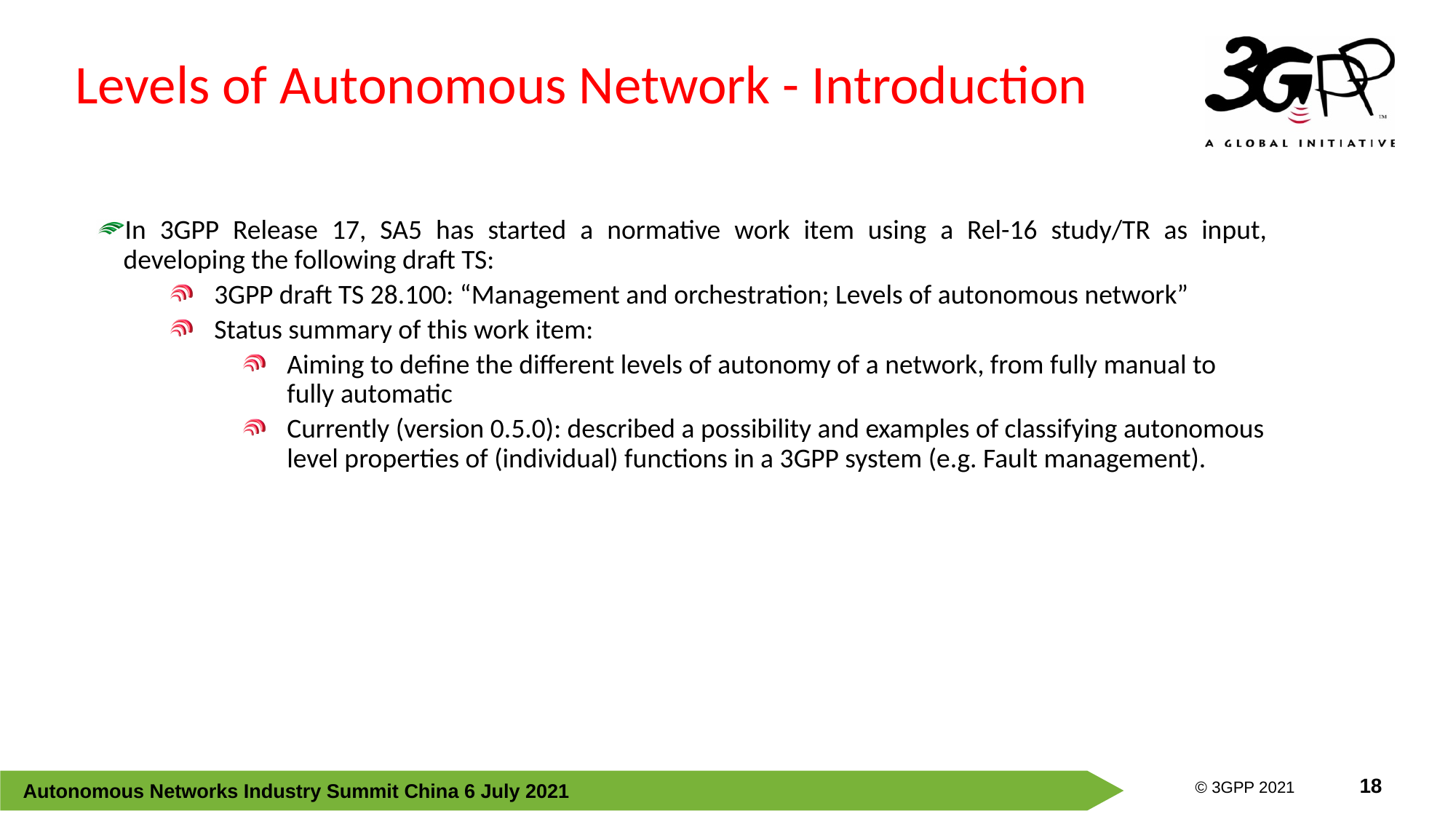

Levels of Autonomous Network - Introduction
In 3GPP Release 17, SA5 has started a normative work item using a Rel-16 study/TR as input, developing the following draft TS:
3GPP draft TS 28.100: “Management and orchestration; Levels of autonomous network”
Status summary of this work item:
Aiming to define the different levels of autonomy of a network, from fully manual to fully automatic
Currently (version 0.5.0): described a possibility and examples of classifying autonomous level properties of (individual) functions in a 3GPP system (e.g. Fault management).